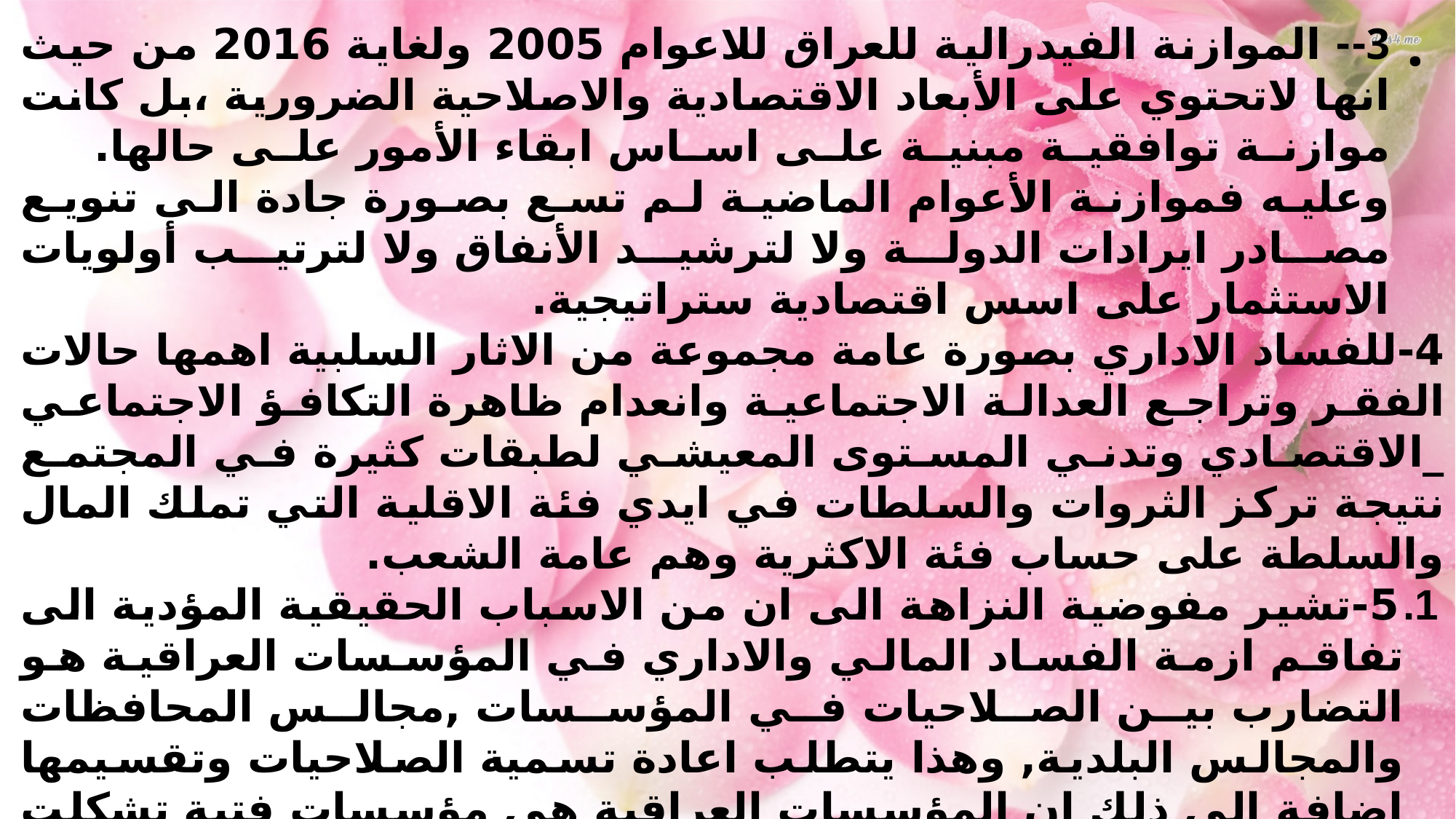

.

3-- الموازنة الفيدرالية للعراق للاعوام 2005 ولغاية 2016 من حيث انها لاتحتوي على الأبعاد الاقتصادية والاصلاحية الضرورية ،بل كانت موازنة توافقية مبنية على اساس ابقاء الأمور على حالها.     
وعليه فموازنة الأعوام الماضية لم تسع بصورة جادة الى تنويع مصادر ايرادات الدولة ولا لترشيد الأنفاق ولا لترتيب أولويات الاستثمار على اسس اقتصادية ستراتيجية.
4-للفساد الاداري بصورة عامة مجموعة من الاثار السلبية اهمها حالات الفقر وتراجع العدالة الاجتماعية وانعدام ظاهرة التكافؤ الاجتماعي _الاقتصادي وتدني المستوى المعيشي لطبقات كثيرة في المجتمع نتيجة تركز الثروات والسلطات في ايدي فئة الاقلية التي تملك المال والسلطة على حساب فئة الاكثرية وهم عامة الشعب.
5-تشير مفوضية النزاهة الى ان من الاسباب الحقيقية المؤدية الى تفاقم ازمة الفساد المالي والاداري في المؤسسات العراقية هو التضارب بين الصلاحيات في المؤسسات ,مجالس المحافظات والمجالس البلدية, وهذا يتطلب اعادة تسمية الصلاحيات وتقسيمها اضافة الى ذلك ان المؤسسات العراقية هي مؤسسات فتية تشكلت مؤخرا وهي غير ناضجة بما فيه الكفاية ,الامر الذي ادى الى استشراء الفساد فيها .ومن اسباب الفساد الاخرى نظام المحاصصة الذي ادى الى وضع اشخاص غير مناسبين وغير مؤهلين في اماكن غير مناسبة.